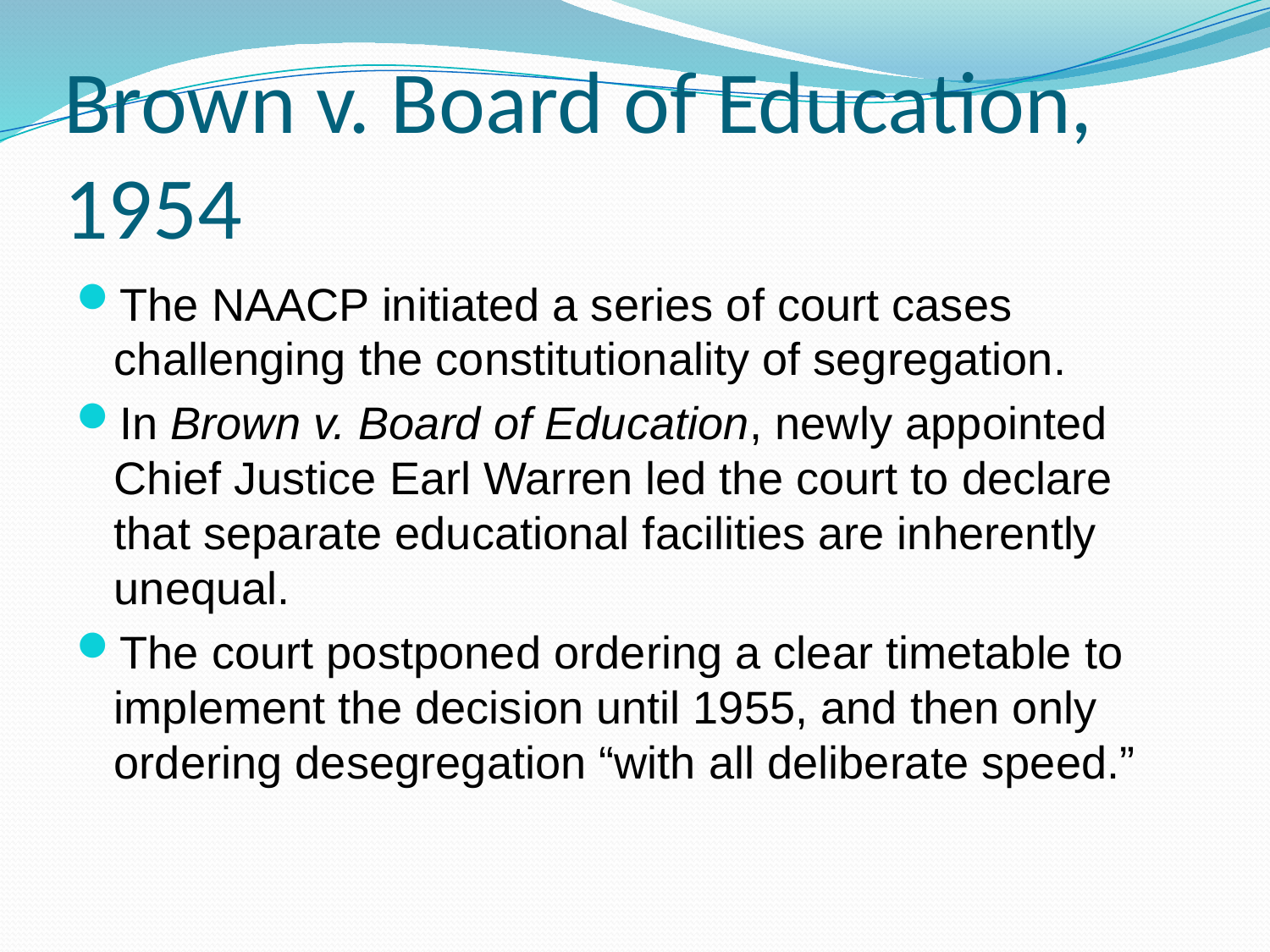

# Brown v. Board of Education, 1954
The NAACP initiated a series of court cases challenging the constitutionality of segregation.
In Brown v. Board of Education, newly appointed Chief Justice Earl Warren led the court to declare that separate educational facilities are inherently unequal.
The court postponed ordering a clear timetable to implement the decision until 1955, and then only ordering desegregation “with all deliberate speed.”